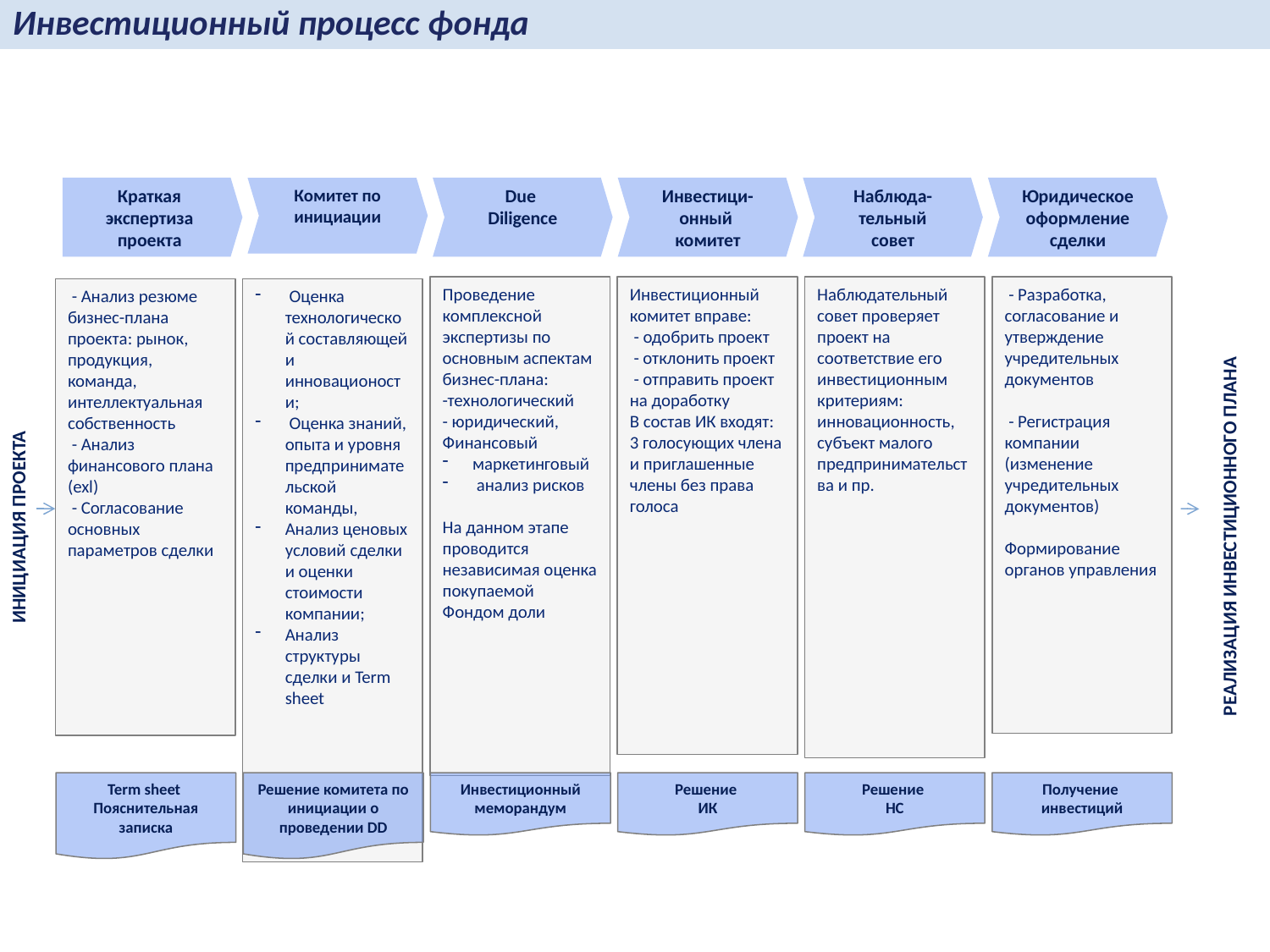

Инвестиционный процесс фонда
ИНИЦИАЦИЯ ПРОЕКТА
Краткая экспертиза проекта
Комитет по инициации

Due
Diligence

Инвестици-онный
комитет
Наблюда-тельный
совет
Юридическое оформление сделки
РЕАЛИЗАЦИЯ ИНВЕСТИЦИОННОГО ПЛАНА
Инвестиционный комитет вправе:
 - одобрить проект
 - отклонить проект
 - отправить проект на доработку
В состав ИК входят: 3 голосующих члена и приглашенные члены без права голоса

Проведение комплексной экспертизы по основным аспектам бизнес-плана:
-технологический
- юридический,
Финансовый
маркетинговый
 анализ рисков

На данном этапе проводится независимая оценка покупаемой Фондом доли

Наблюдательный совет проверяет проект на соответствие его инвестиционным критериям: инновационность,  субъект малого предпринимательства и пр.
 - Разработка, согласование и утверждение  учредительных документов

 - Регистрация компании (изменение учредительных документов)

Формирование органов управления

 - Анализ резюме бизнес-плана проекта: рынок, продукция, команда, интеллектуальная собственность
 - Анализ финансового плана (exl)
 - Согласование основных параметров сделки

 Оценка технологической составляющей и инновационости;
 Оценка знаний, опыта и уровня предпринимательской команды,
Анализ ценовых условий сделки и оценки стоимости компании;
Анализ структуры сделки и Term sheet

Term sheet
Пояснительная записка
Решение комитета по инициации о проведении DD
Инвестиционный меморандум
Решение
ИК
Решение
НС
Получение
инвестиций